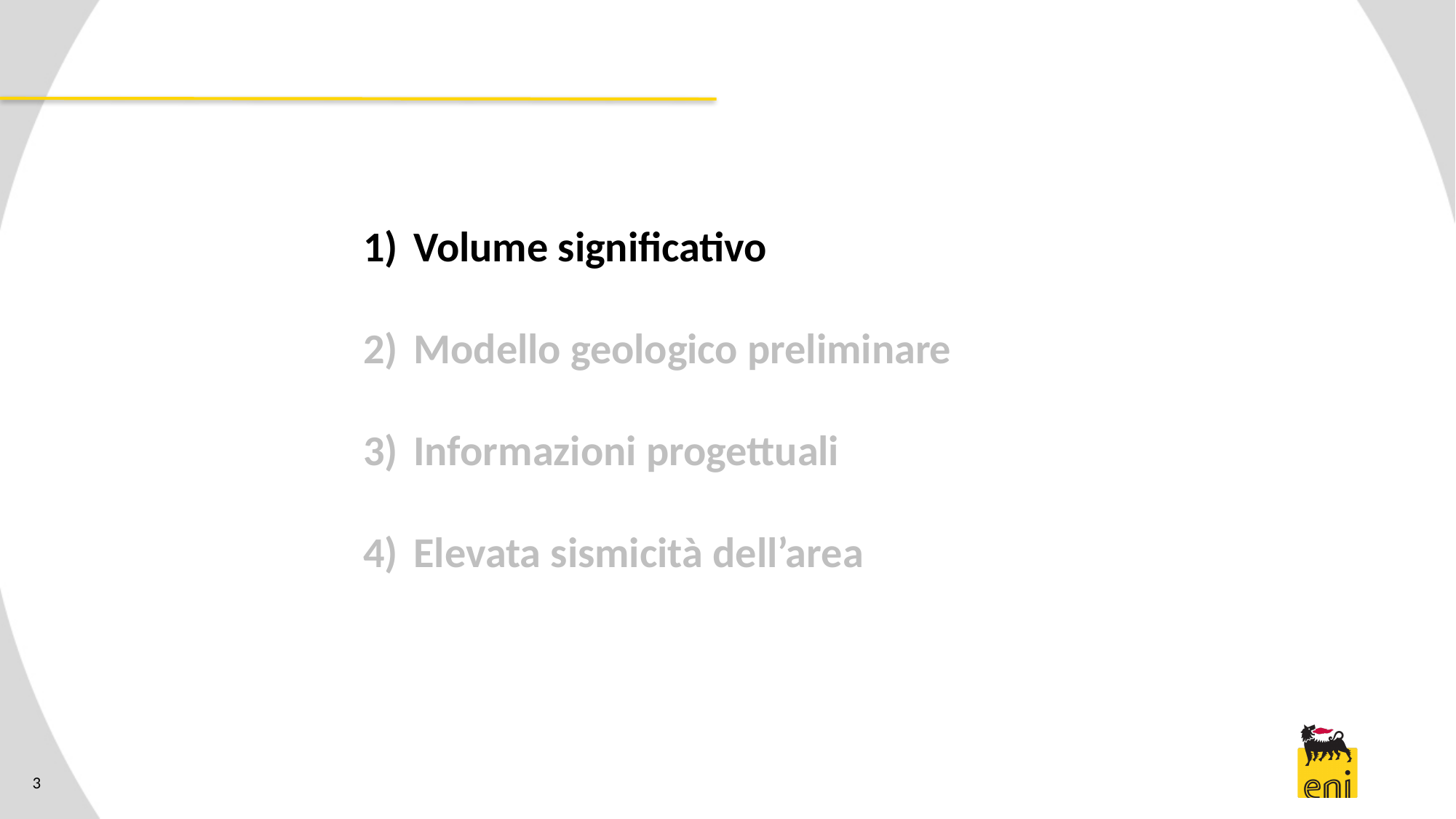

Volume significativo

 Modello geologico preliminare

 Informazioni progettuali

 Elevata sismicità dell’area

3